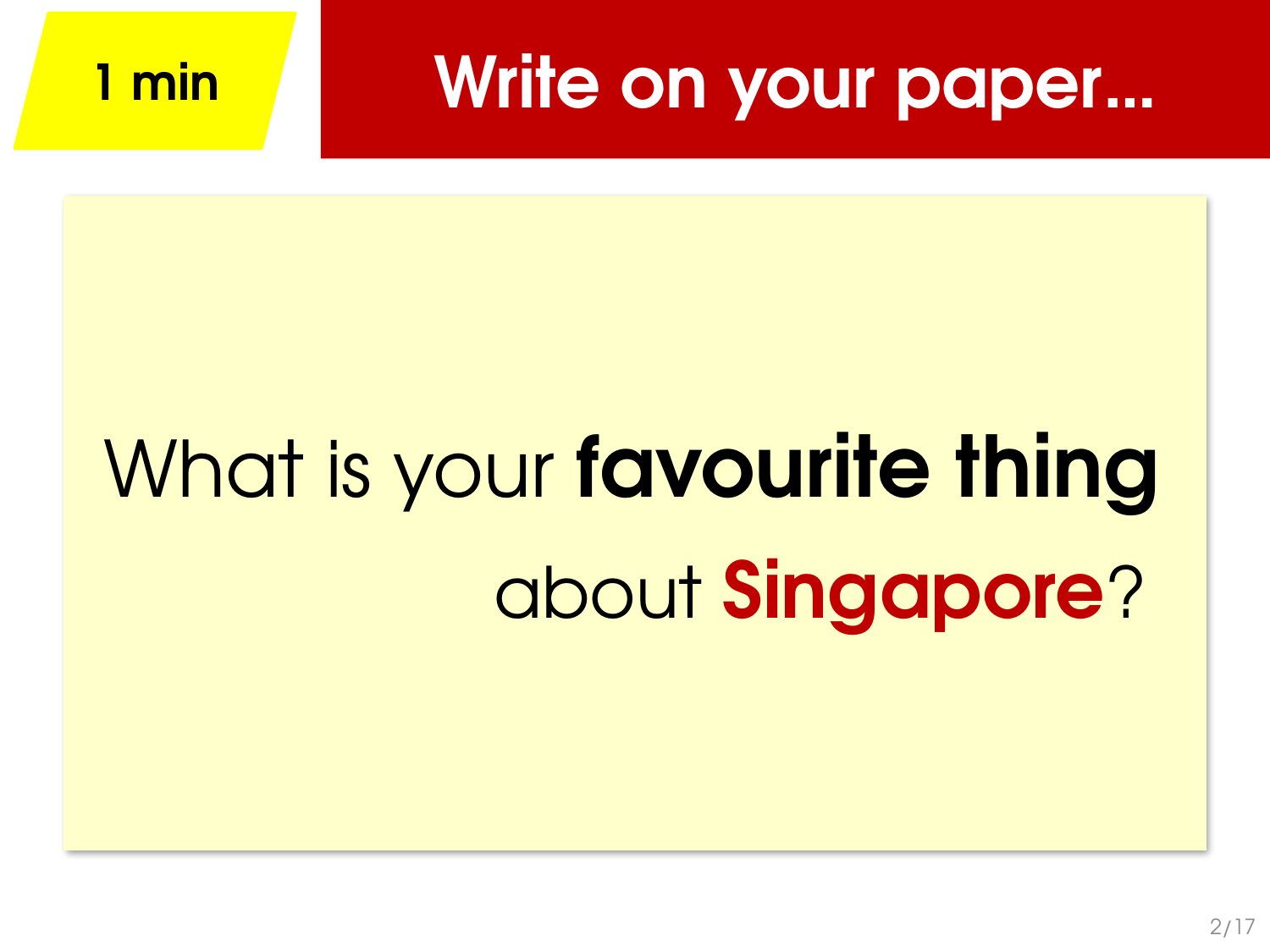

# Write on your paper…
1 min
What is your favourite thing
about Singapore?
2/17